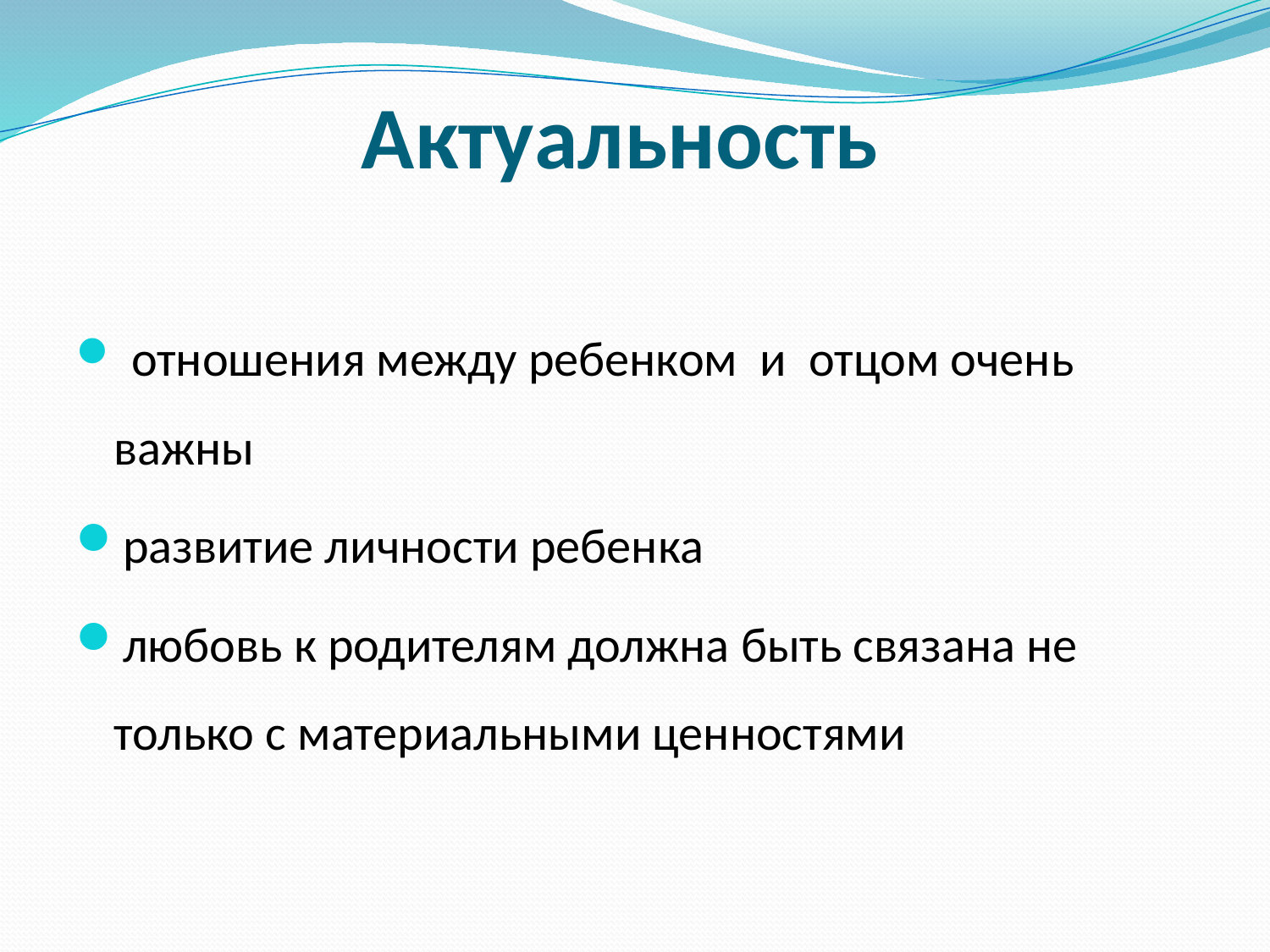

# Актуальность

 отношения между ребенком  и  отцом очень важны
развитие личности ребенка
любовь к родителям должна быть связана не только с материальными ценностями